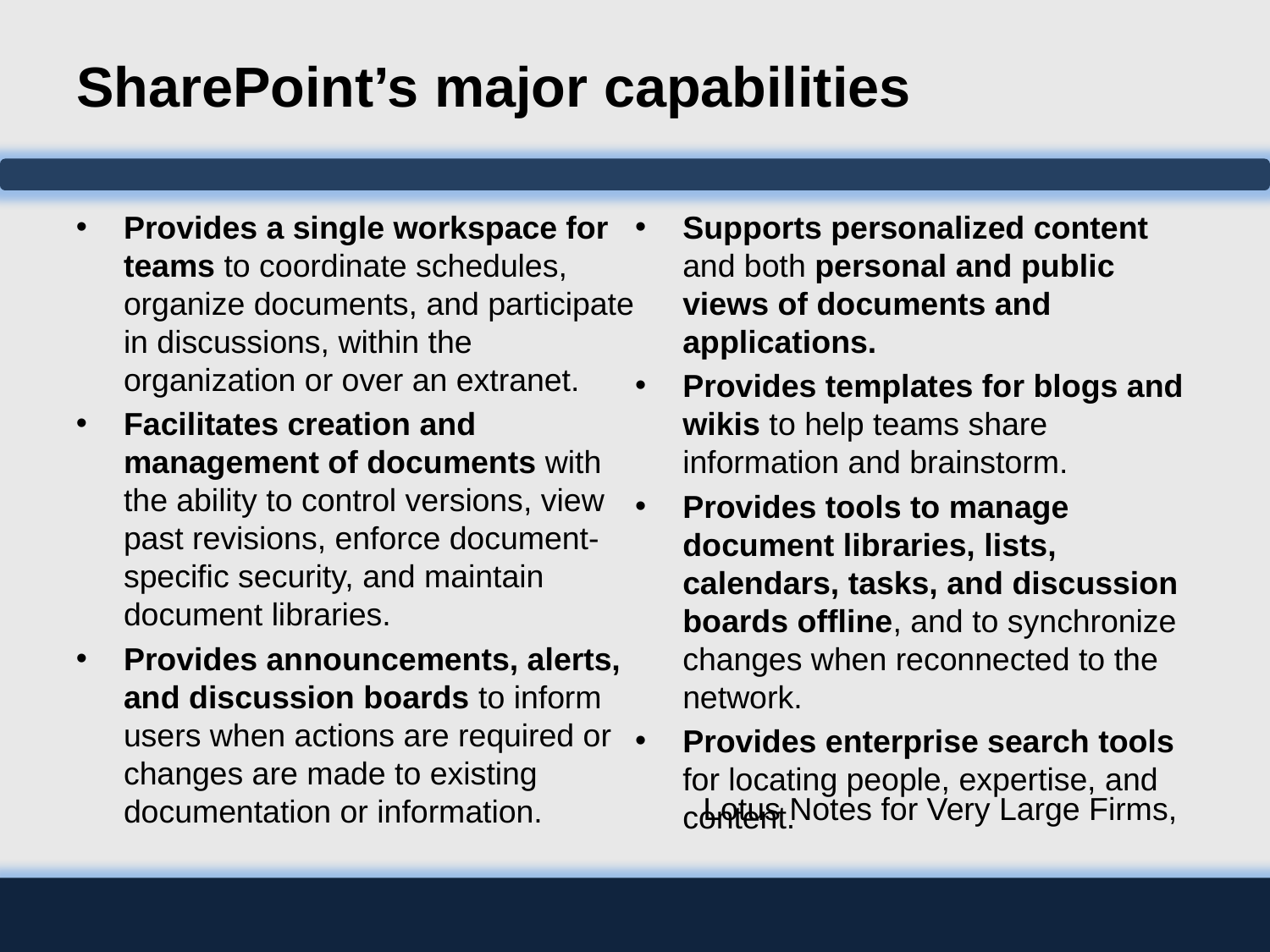

# SharePoint’s major capabilities
Provides a single workspace for teams to coordinate schedules, organize documents, and participate in discussions, within the organization or over an extranet.
Facilitates creation and management of documents with the ability to control versions, view past revisions, enforce document-specific security, and maintain document libraries.
Provides announcements, alerts, and discussion boards to inform users when actions are required or changes are made to existing documentation or information.
Supports personalized content and both personal and public views of documents and applications.
Provides templates for blogs and wikis to help teams share information and brainstorm.
Provides tools to manage document libraries, lists, calendars, tasks, and discussion boards offline, and to synchronize changes when reconnected to the network.
Provides enterprise search tools for locating people, expertise, and content.
Lotus Notes for Very Large Firms,